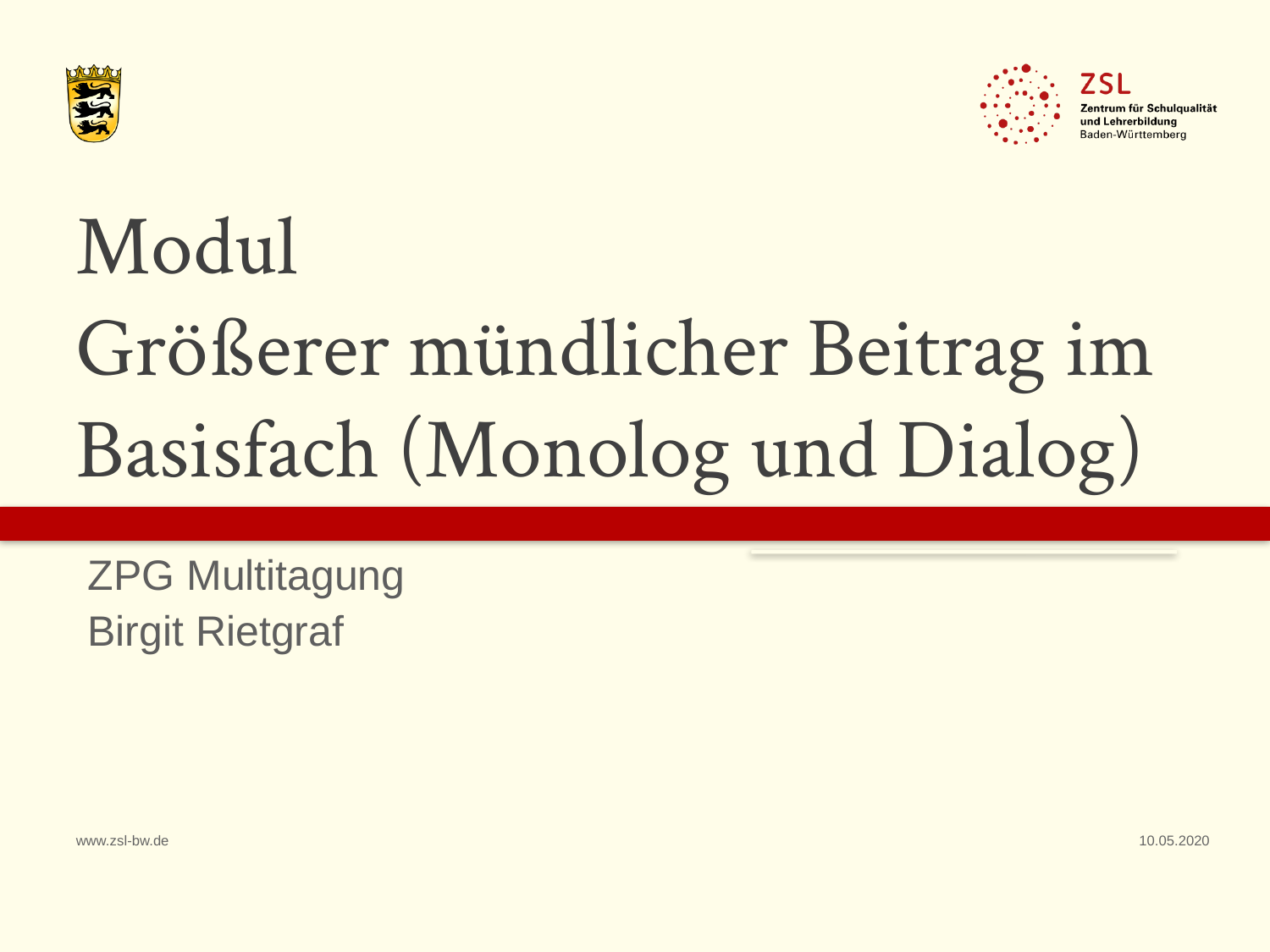

# Modul Größerer mündlicher Beitrag im Basisfach (Monolog und Dialog)
ZPG Multitagung
Birgit Rietgraf
www.zsl-bw.de
10.05.2020